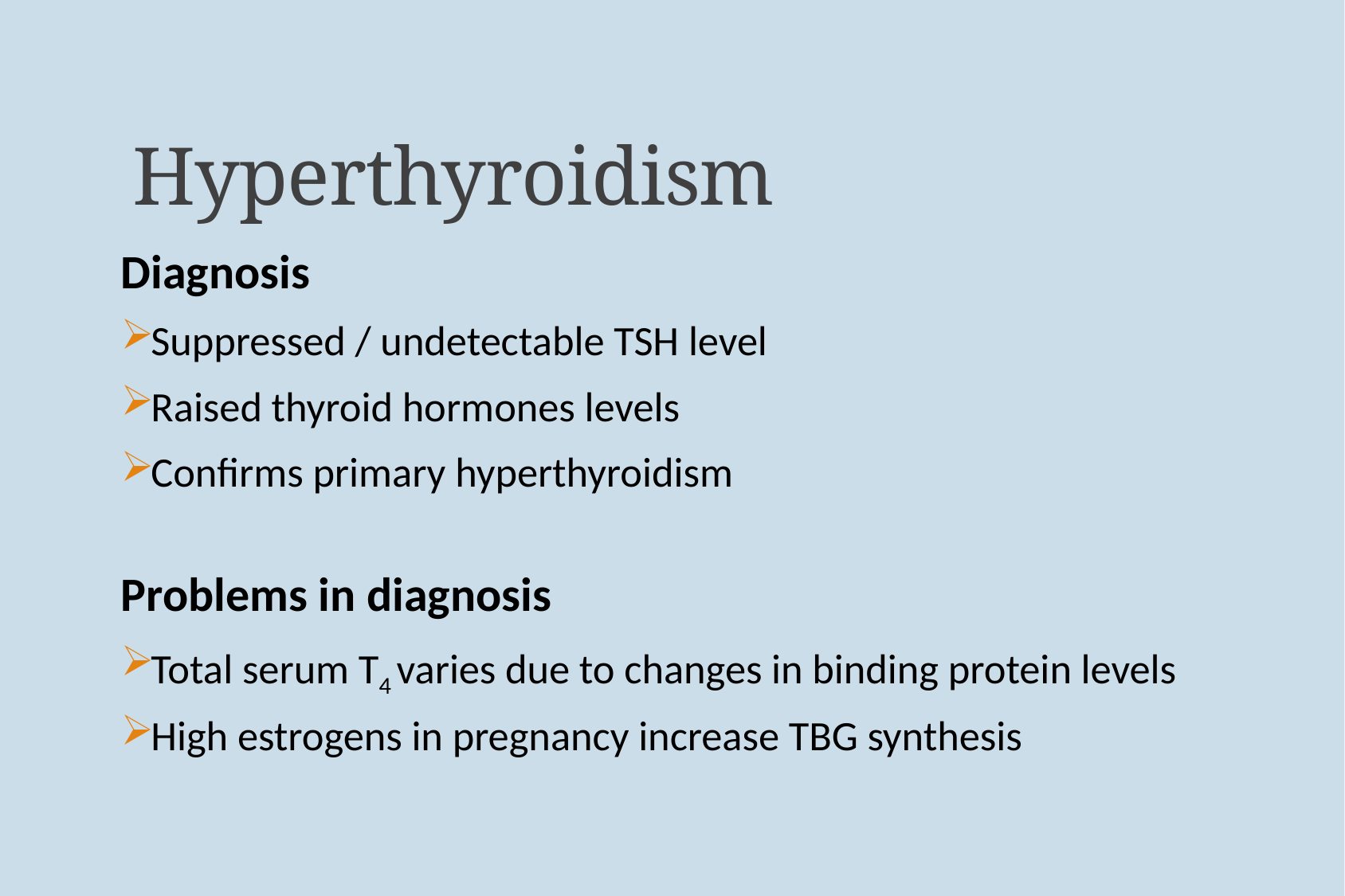

# Hyperthyroidism
Diagnosis
Suppressed / undetectable TSH level
Raised thyroid hormones levels
Confirms primary hyperthyroidism

Problems in diagnosis
Total serum T4 varies due to changes in binding protein levels
High estrogens in pregnancy increase TBG synthesis